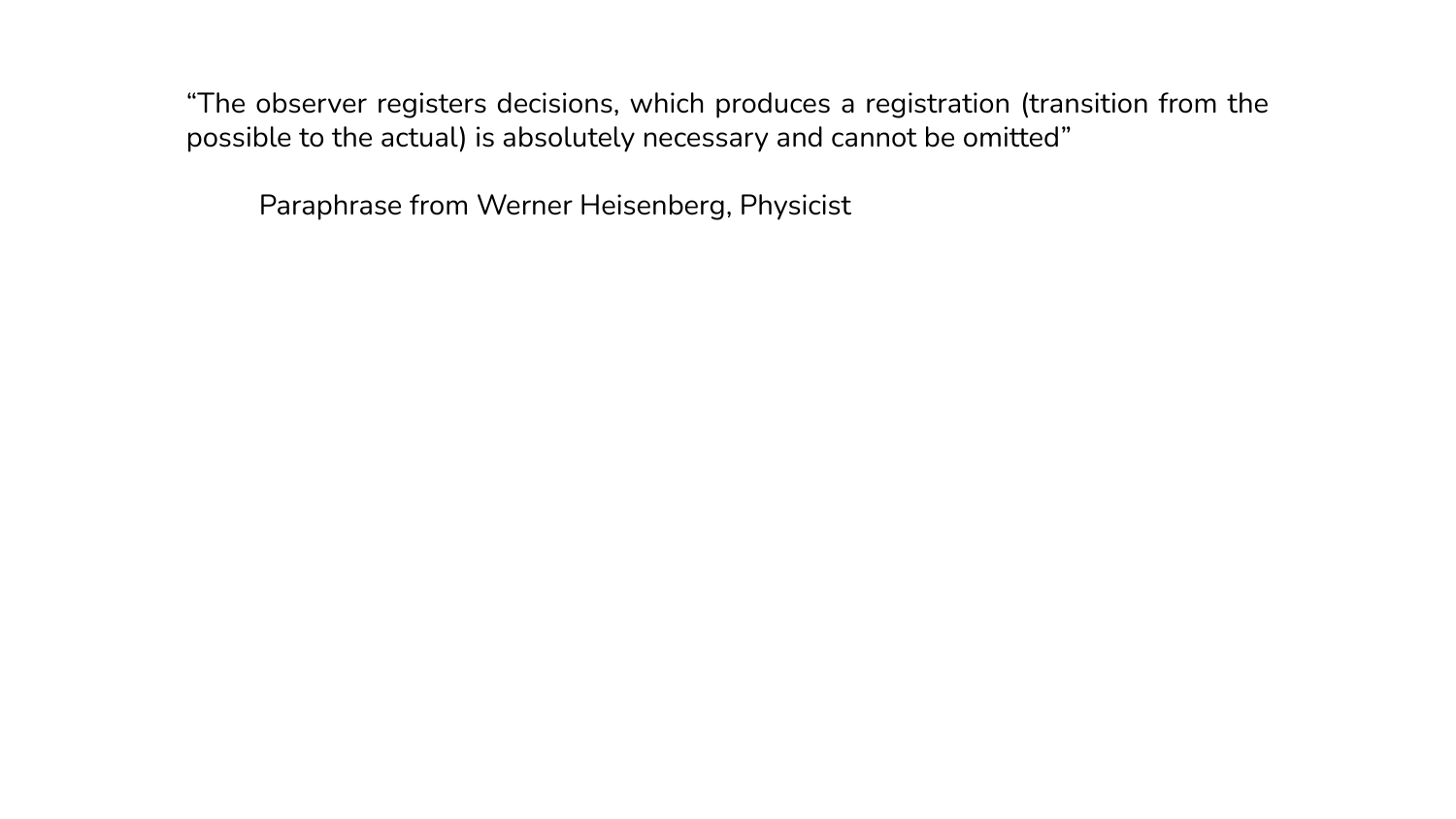

“The observer registers decisions, which produces a registration (transition from the possible to the actual) is absolutely necessary and cannot be omitted”

Paraphrase from Werner Heisenberg, Physicist